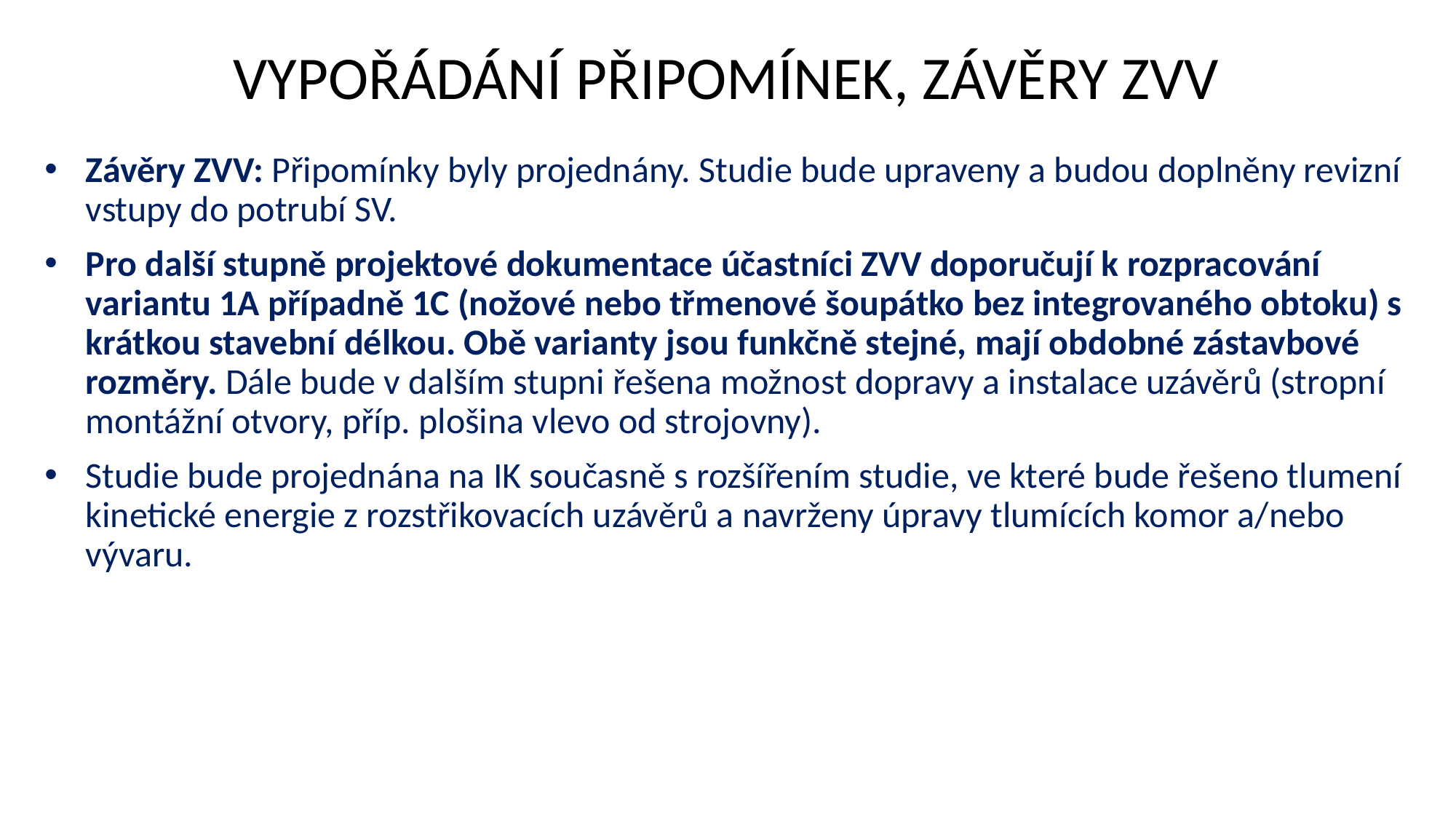

# VYPOŘÁDÁNÍ PŘIPOMÍNEK, ZÁVĚRY ZVV
Závěry ZVV: Připomínky byly projednány. Studie bude upraveny a budou doplněny revizní vstupy do potrubí SV.
Pro další stupně projektové dokumentace účastníci ZVV doporučují k rozpracování variantu 1A případně 1C (nožové nebo třmenové šoupátko bez integrovaného obtoku) s krátkou stavební délkou. Obě varianty jsou funkčně stejné, mají obdobné zástavbové rozměry. Dále bude v dalším stupni řešena možnost dopravy a instalace uzávěrů (stropní montážní otvory, příp. plošina vlevo od strojovny).
Studie bude projednána na IK současně s rozšířením studie, ve které bude řešeno tlumení kinetické energie z rozstřikovacích uzávěrů a navrženy úpravy tlumících komor a/nebo vývaru.